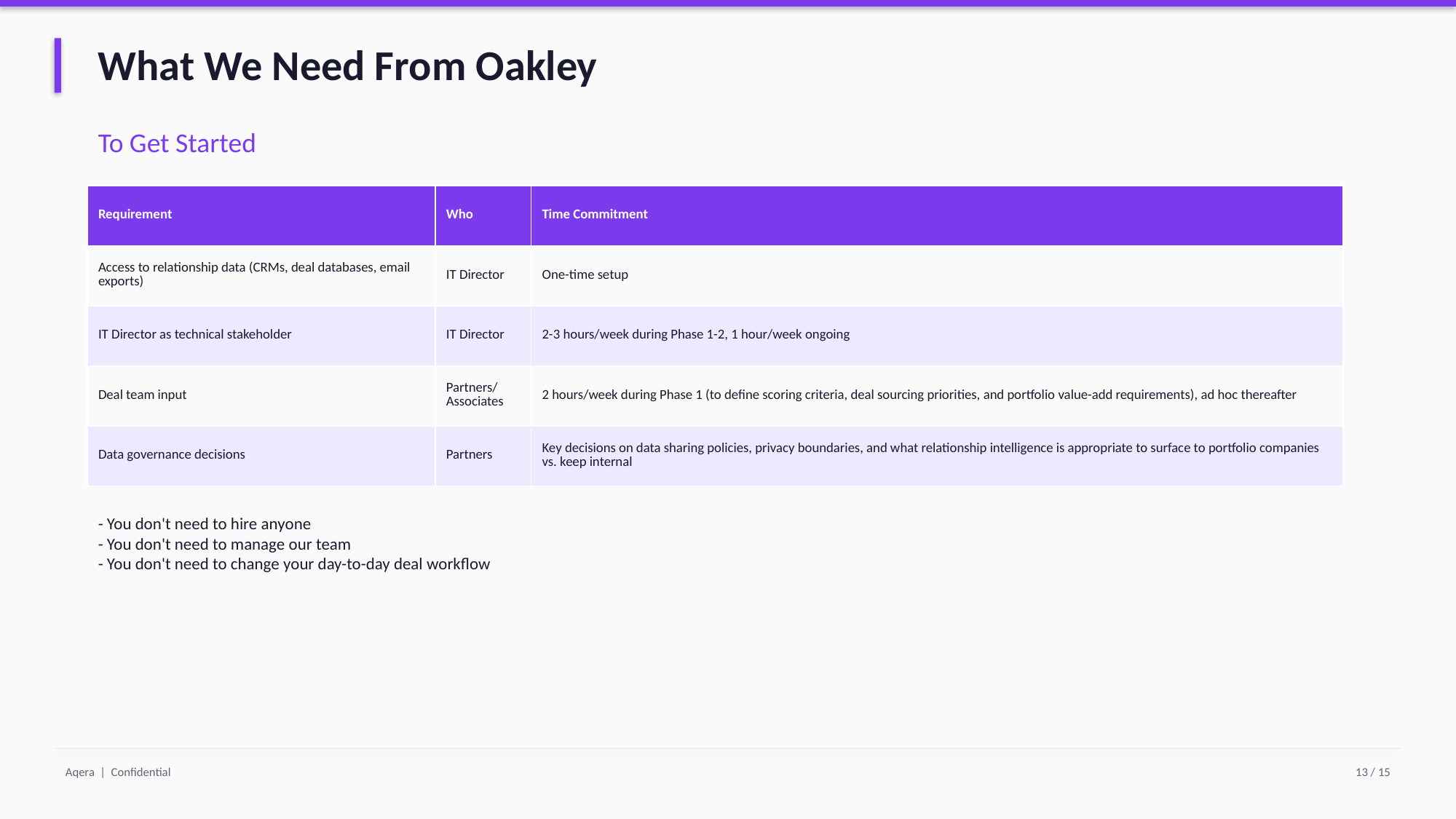

What We Need From Oakley

To Get Started
| Requirement | Who | Time Commitment |
| --- | --- | --- |
| Access to relationship data (CRMs, deal databases, email exports) | IT Director | One-time setup |
| IT Director as technical stakeholder | IT Director | 2-3 hours/week during Phase 1-2, 1 hour/week ongoing |
| Deal team input | Partners/Associates | 2 hours/week during Phase 1 (to define scoring criteria, deal sourcing priorities, and portfolio value-add requirements), ad hoc thereafter |
| Data governance decisions | Partners | Key decisions on data sharing policies, privacy boundaries, and what relationship intelligence is appropriate to surface to portfolio companies vs. keep internal |
- You don't need to hire anyone
- You don't need to manage our team
- You don't need to change your day-to-day deal workflow

Aqera  |  Confidential
13 / 15